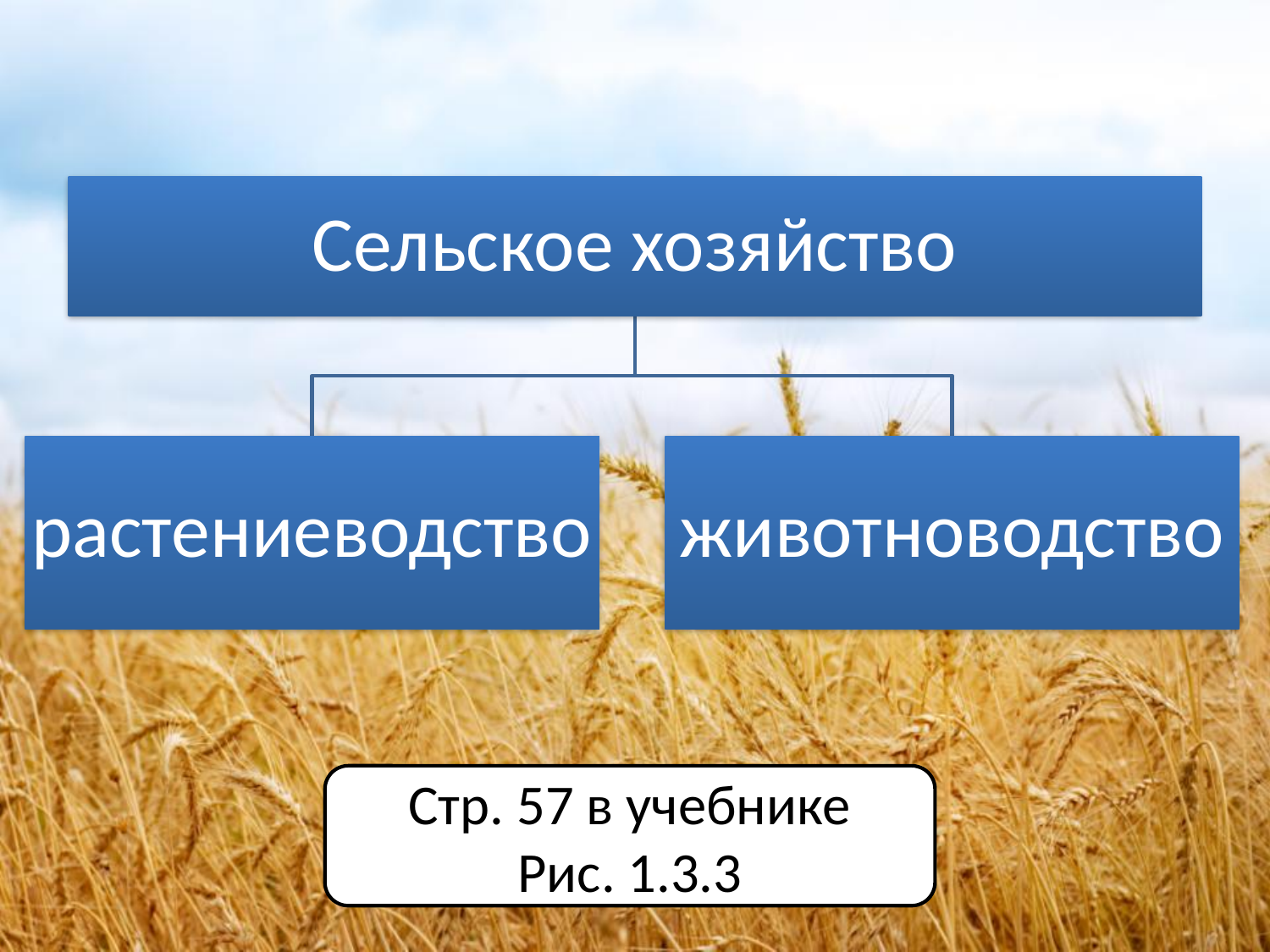

Сельское хозяйство
растениеводство
животноводство
Стр. 57 в учебнике
Рис. 1.3.3